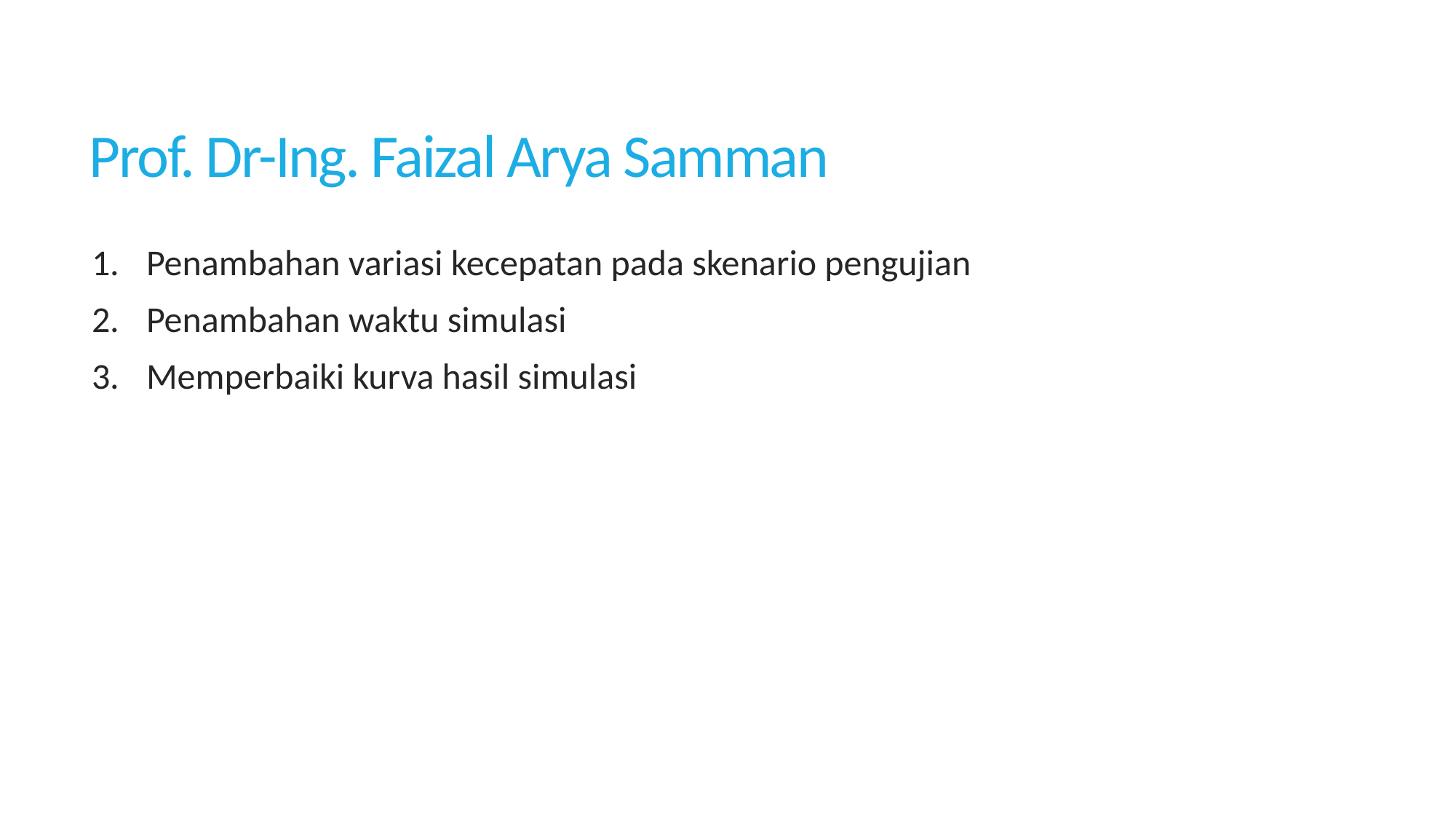

# Prof. Dr-Ing. Faizal Arya Samman
Penambahan variasi kecepatan pada skenario pengujian
Penambahan waktu simulasi
Memperbaiki kurva hasil simulasi